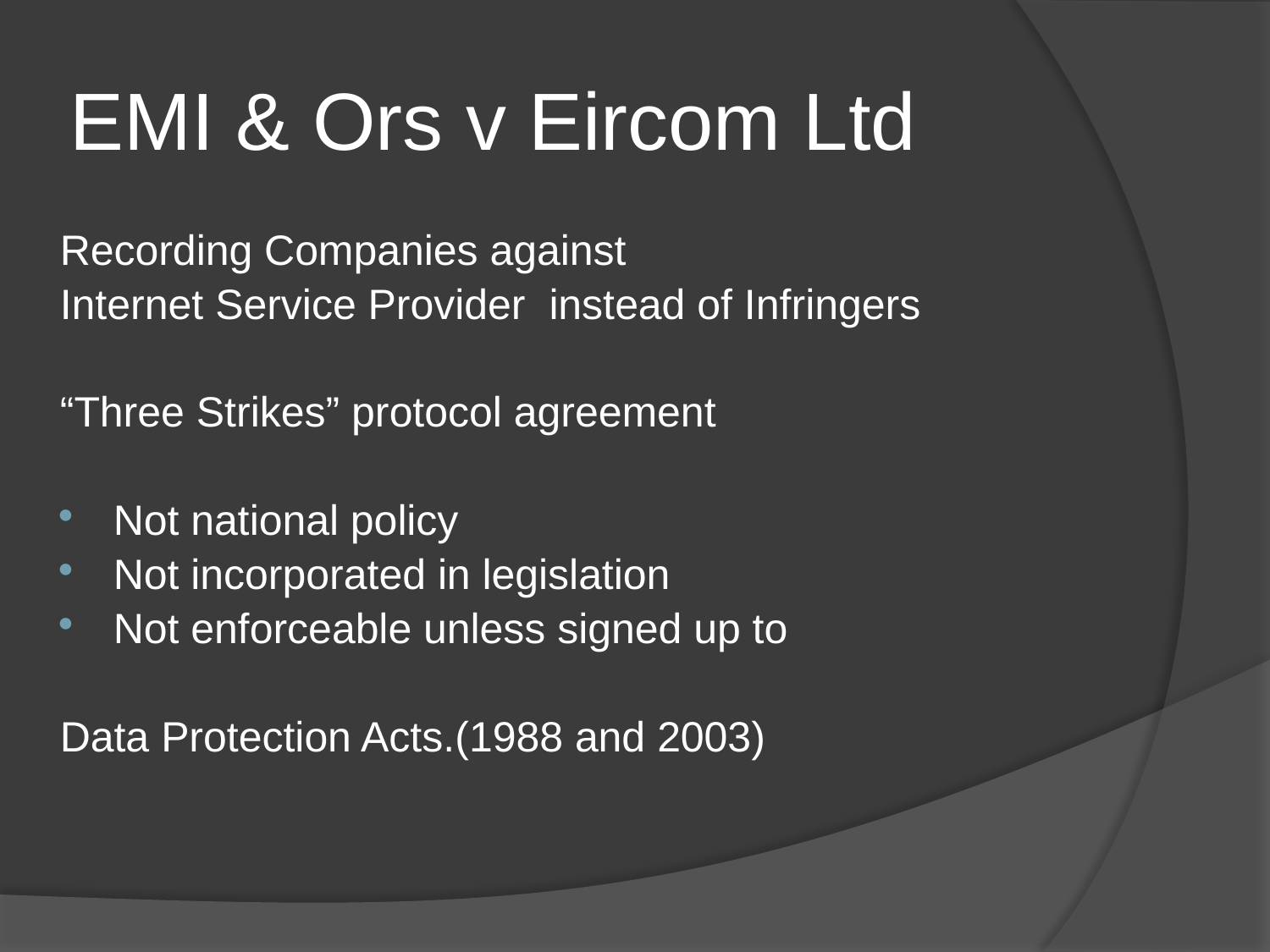

# EMI & Ors v Eircom Ltd
Recording Companies against
Internet Service Provider  instead of Infringers

“Three Strikes” protocol agreement

Not national policy
Not incorporated in legislation
Not enforceable unless signed up to

Data Protection Acts.(1988 and 2003)